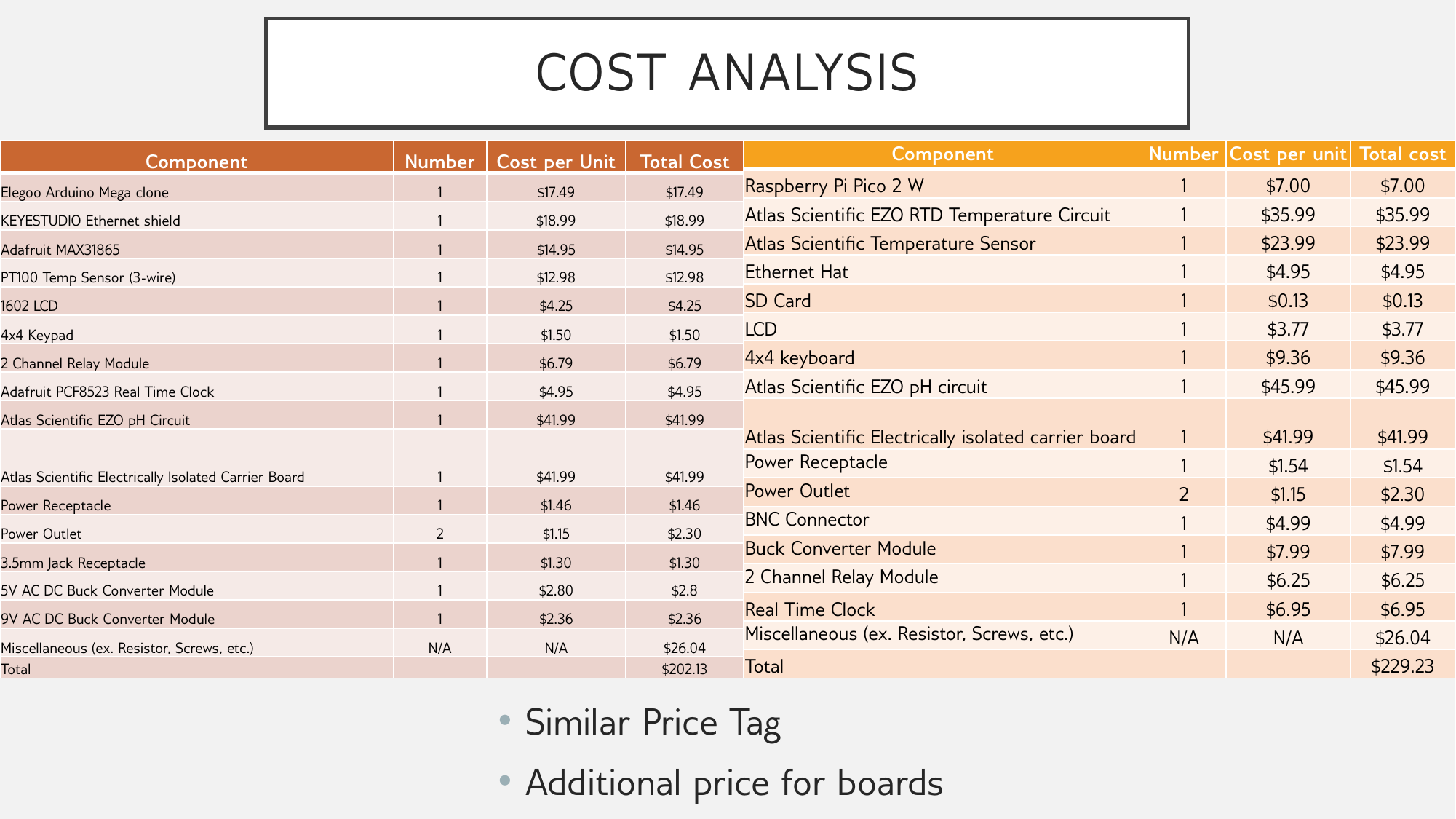

# Cost Analysis
| Component | Number | Cost per Unit | Total Cost |
| --- | --- | --- | --- |
| Elegoo Arduino Mega clone | 1 | $17.49 | $17.49 |
| KEYESTUDIO Ethernet shield | 1 | $18.99 | $18.99 |
| Adafruit MAX31865 | 1 | $14.95 | $14.95 |
| PT100 Temp Sensor (3-wire) | 1 | $12.98 | $12.98 |
| 1602 LCD | 1 | $4.25 | $4.25 |
| 4x4 Keypad | 1 | $1.50 | $1.50 |
| 2 Channel Relay Module | 1 | $6.79 | $6.79 |
| Adafruit PCF8523 Real Time Clock | 1 | $4.95 | $4.95 |
| Atlas Scientific EZO pH Circuit | 1 | $41.99 | $41.99 |
| Atlas Scientific Electrically Isolated Carrier Board | 1 | $41.99 | $41.99 |
| Power Receptacle | 1 | $1.46 | $1.46 |
| Power Outlet | 2 | $1.15 | $2.30 |
| 3.5mm Jack Receptacle | 1 | $1.30 | $1.30 |
| 5V AC DC Buck Converter Module | 1 | $2.80 | $2.8 |
| 9V AC DC Buck Converter Module | 1 | $2.36 | $2.36 |
| Miscellaneous (ex. Resistor, Screws, etc.) | N/A | N/A | $26.04 |
| Total |  |  | $202.13 |
| Component | Number | Cost per unit | Total cost |
| --- | --- | --- | --- |
| Raspberry Pi Pico 2 W | 1 | $7.00 | $7.00 |
| Atlas Scientific EZO RTD Temperature Circuit | 1 | $35.99 | $35.99 |
| Atlas Scientific Temperature Sensor | 1 | $23.99 | $23.99 |
| Ethernet Hat | 1 | $4.95 | $4.95 |
| SD Card | 1 | $0.13 | $0.13 |
| LCD | 1 | $3.77 | $3.77 |
| 4x4 keyboard | 1 | $9.36 | $9.36 |
| Atlas Scientific EZO pH circuit | 1 | $45.99 | $45.99 |
| Atlas Scientific Electrically isolated carrier board | 1 | $41.99 | $41.99 |
| Power Receptacle | 1 | $1.54 | $1.54 |
| Power Outlet | 2 | $1.15 | $2.30 |
| BNC Connector | 1 | $4.99 | $4.99 |
| Buck Converter Module | 1 | $7.99 | $7.99 |
| 2 Channel Relay Module | 1 | $6.25 | $6.25 |
| Real Time Clock | 1 | $6.95 | $6.95 |
| Miscellaneous (ex. Resistor, Screws, etc.) | N/A | N/A | $26.04 |
| Total |  |  | $229.23 |
Similar Price Tag
Additional price for boards